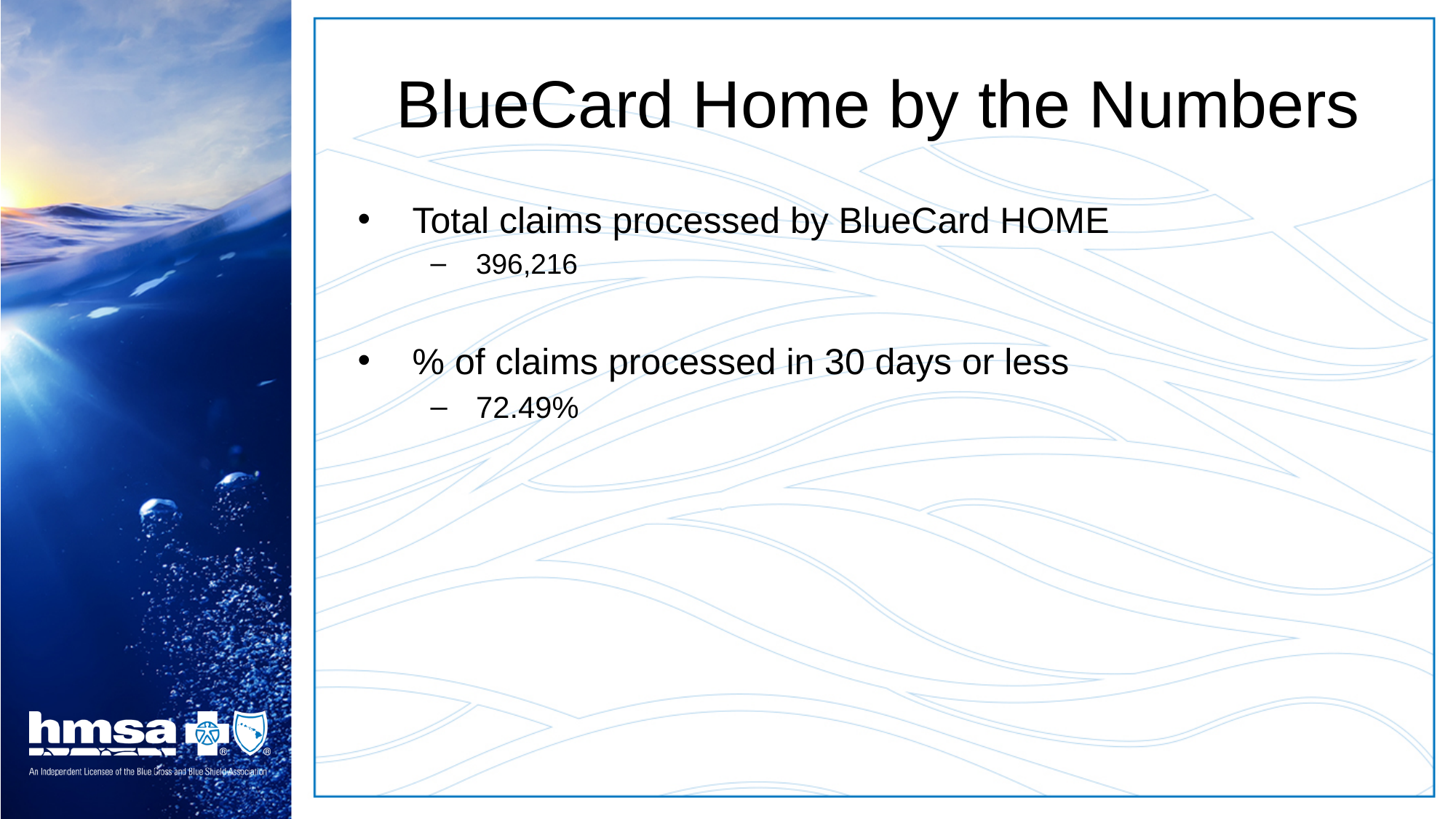

# BlueCard Home by the Numbers
Total claims processed by BlueCard HOME
396,216

% of claims processed in 30 days or less
72.49%